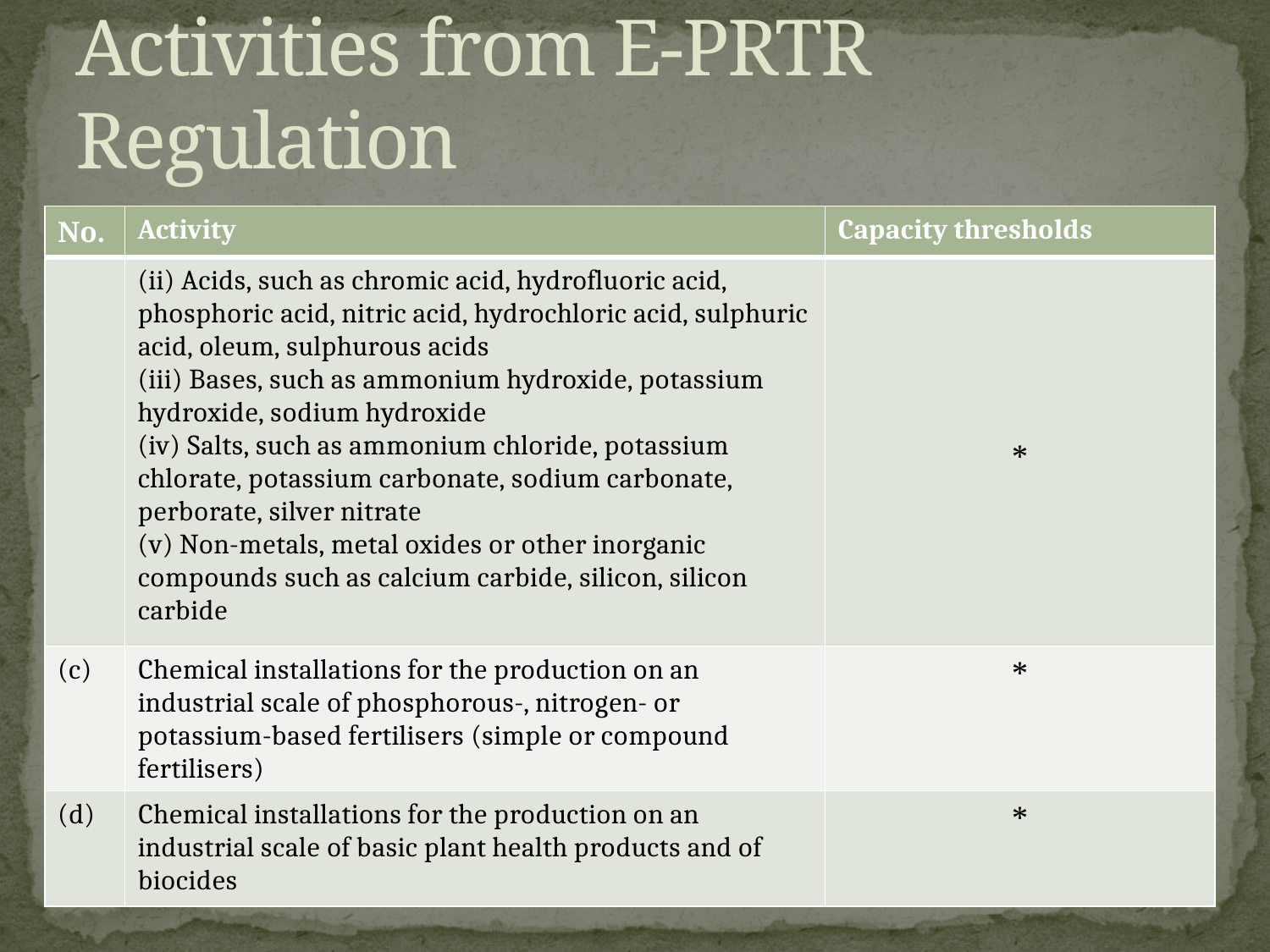

# Activities from E-PRTR Regulation
| No. | Activity | Capacity thresholds |
| --- | --- | --- |
|  | (ii) Acids, such as chromic acid, hydrofluoric acid, phosphoric acid, nitric acid, hydrochloric acid, sulphuric acid, oleum, sulphurous acids (iii) Bases, such as ammonium hydroxide, potassium hydroxide, sodium hydroxide (iv) Salts, such as ammonium chloride, potassium chlorate, potassium carbonate, sodium carbonate, perborate, silver nitrate (v) Non-metals, metal oxides or other inorganic compounds such as calcium carbide, silicon, silicon carbide | \* |
| (c) | Chemical installations for the production on an industrial scale of phosphorous-, nitrogen- or potassium-based fertilisers (simple or compound fertilisers) | \* |
| (d) | Chemical installations for the production on an industrial scale of basic plant health products and of biocides | \* |